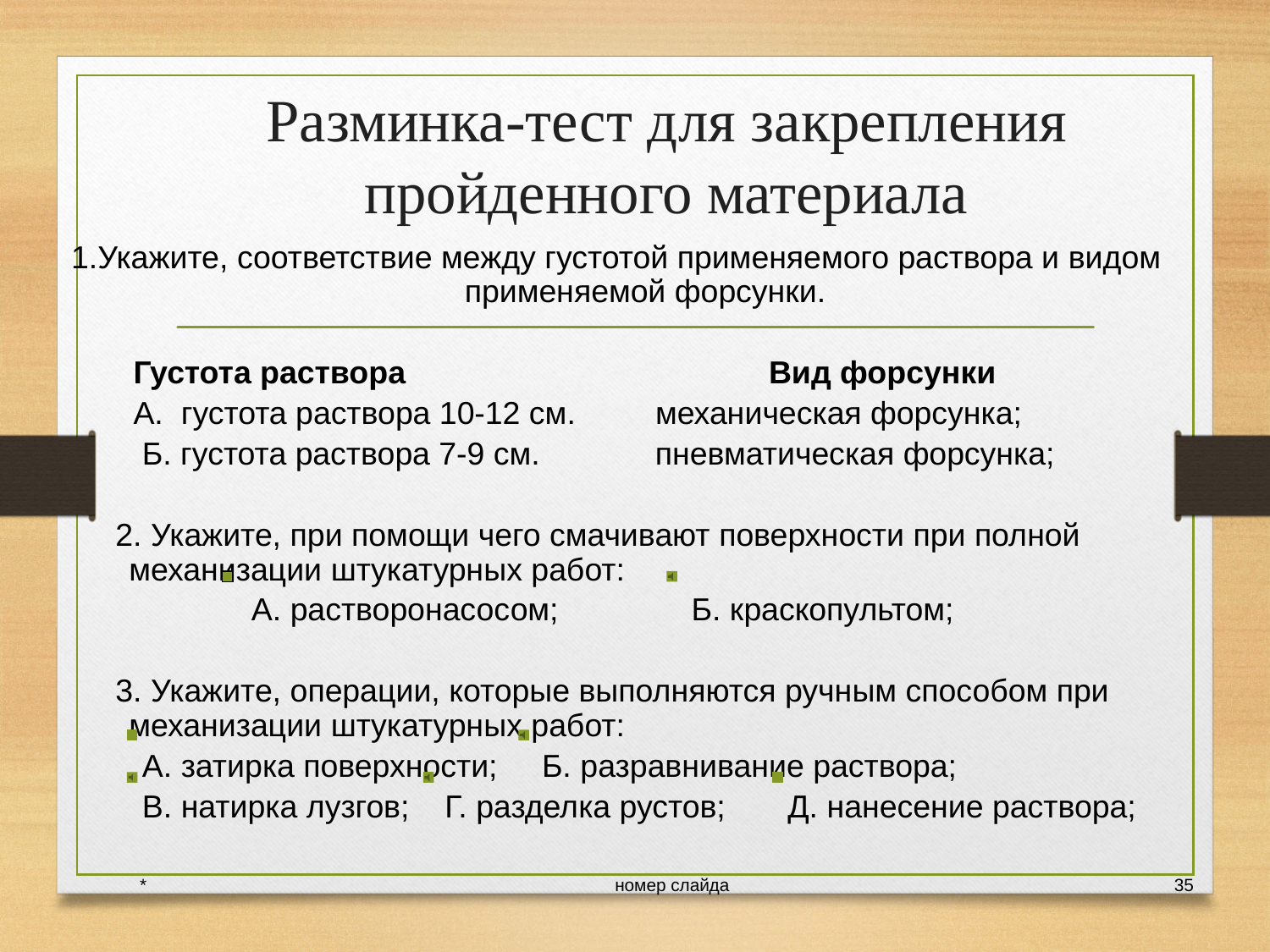

# Разминка-тест для закрепления пройденного материала

   1.Укажите, соответствие между густотой применяемого раствора и видом применяемой форсунки.

          Густота раствора                                         Вид форсунки
          А.  густота раствора 10-12 см.         механическая форсунка;
           Б. густота раствора 7-9 см.             пневматическая форсунка;

        2. Укажите, при помощи чего смачивают поверхности при полной механизации штукатурных работ:
А. растворонасосом;               Б. краскопультом;

        3. Укажите, операции, которые выполняются ручным способом при механизации штукатурных работ:
           А. затирка поверхности;     Б. разравнивание раствора;
           В. натирка лузгов;    Г. разделка рустов;       Д. нанесение раствора;

номер слайда
35
*